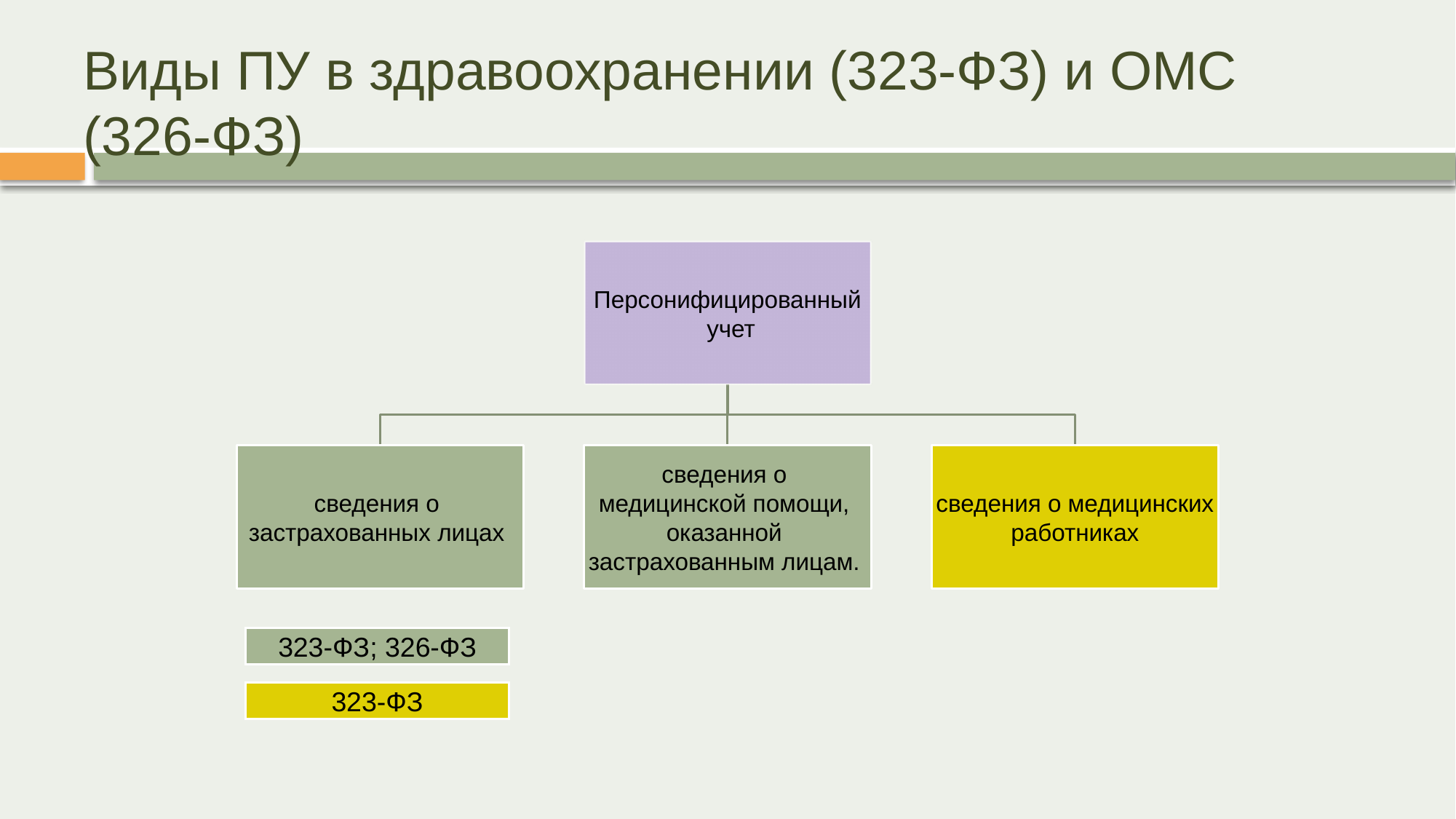

# Виды ПУ в здравоохранении (323-ФЗ) и ОМС (326-ФЗ)
Персонифицированный
 учет
сведения о
застрахованных лицах
сведения о
медицинской помощи,
оказанной
застрахованным лицам.
сведения о медицинских работниках

323-ФЗ; 326-ФЗ
323-ФЗ